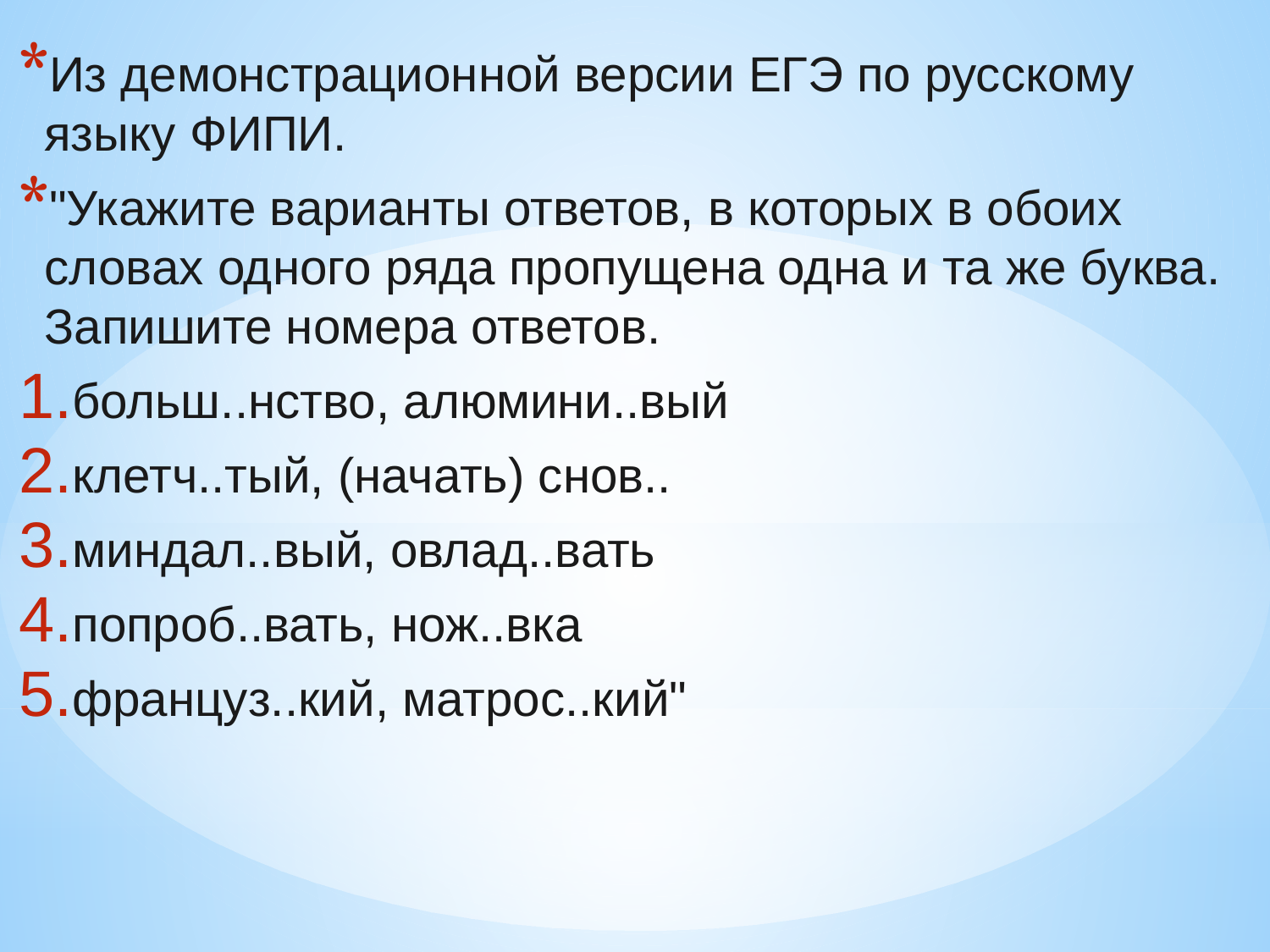

Из демонстрационной версии ЕГЭ по русскому языку ФИПИ.
"Укажите варианты ответов, в которых в обоих словах одного ряда пропущена одна и та же буква. Запишите номера ответов.
больш..нство, алюмини..вый
клетч..тый, (начать) снов..
миндал..вый, овлад..вать
попроб..вать, нож..вка
француз..кий, матрос..кий"
#